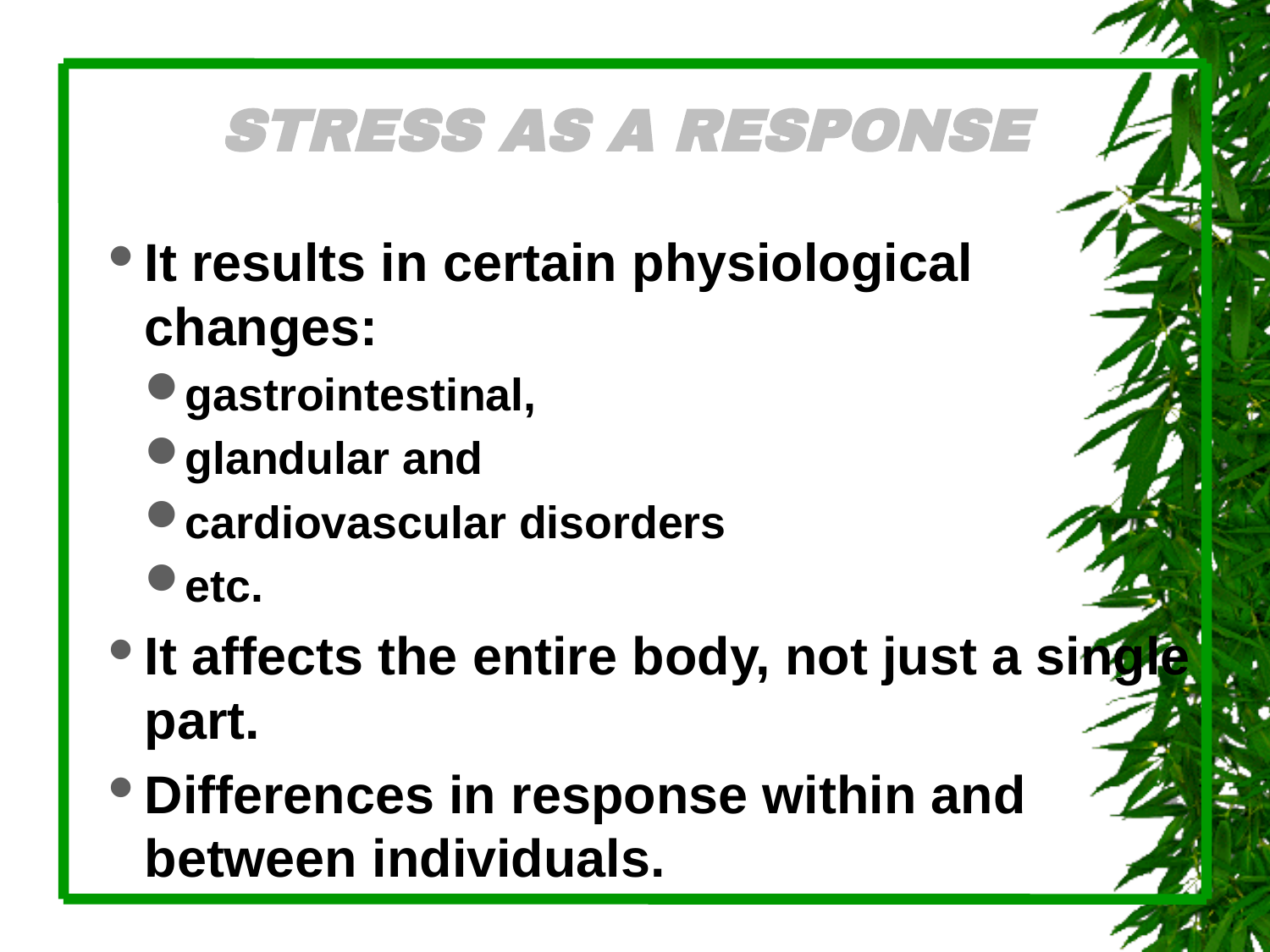

# STRESS AS A RESPONSE
It results in certain physiological changes:
gastrointestinal,
glandular and
cardiovascular disorders
etc.
It affects the entire body, not just a single part.
Differences in response within and between individuals.